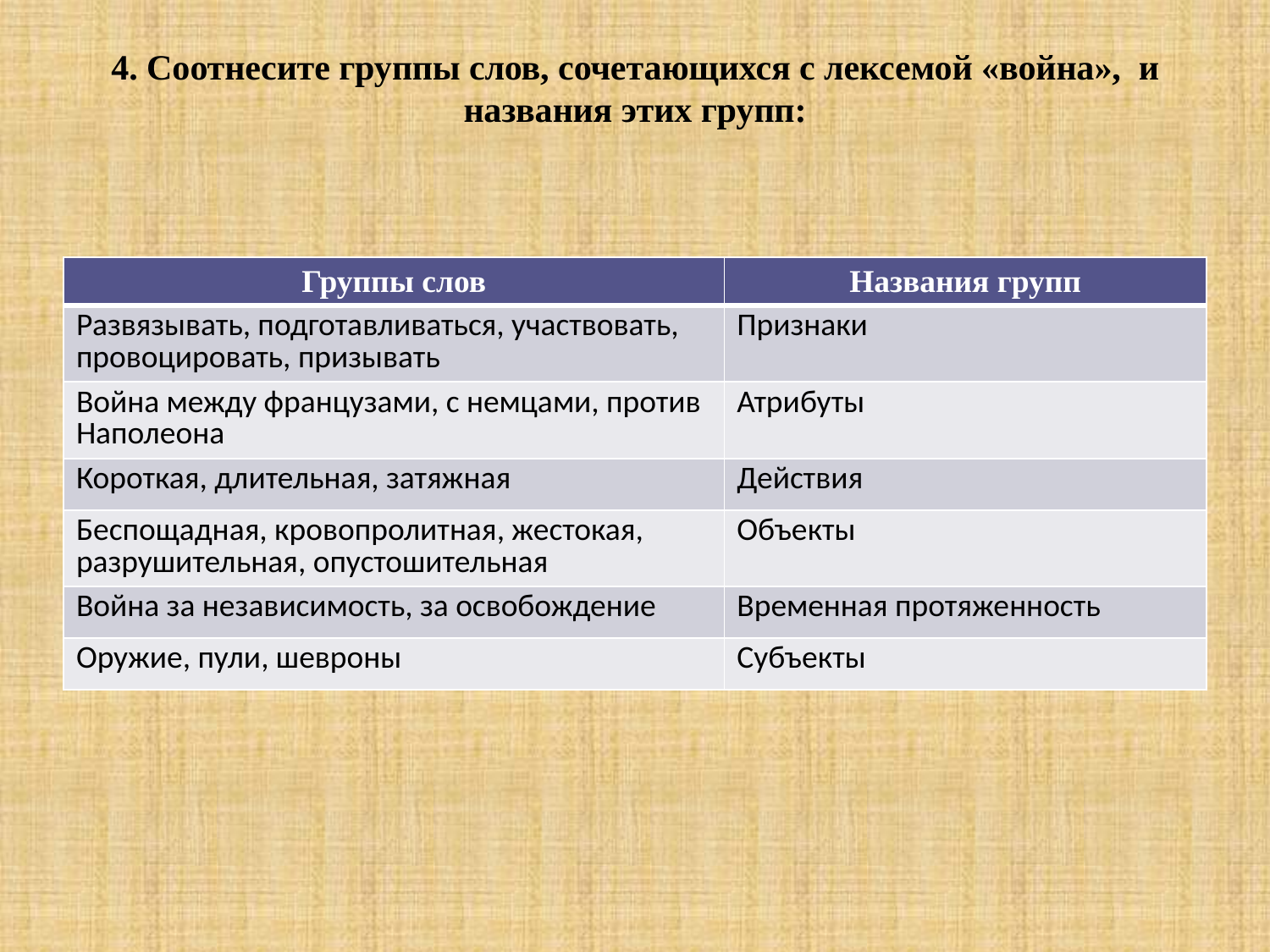

# 4. Соотнесите группы слов, сочетающихся с лексемой «война»,  и названия этих групп:
| Группы слов | Названия групп |
| --- | --- |
| Развязывать, подготавливаться, участвовать, провоцировать, призывать | Признаки |
| Война между французами, с немцами, против Наполеона | Атрибуты |
| Короткая, длительная, затяжная | Действия |
| Беспощадная, кровопролитная, жестокая, разрушительная, опустошительная | Объекты |
| Война за независимость, за освобождение | Временная протяженность |
| Оружие, пули, шевроны | Субъекты |